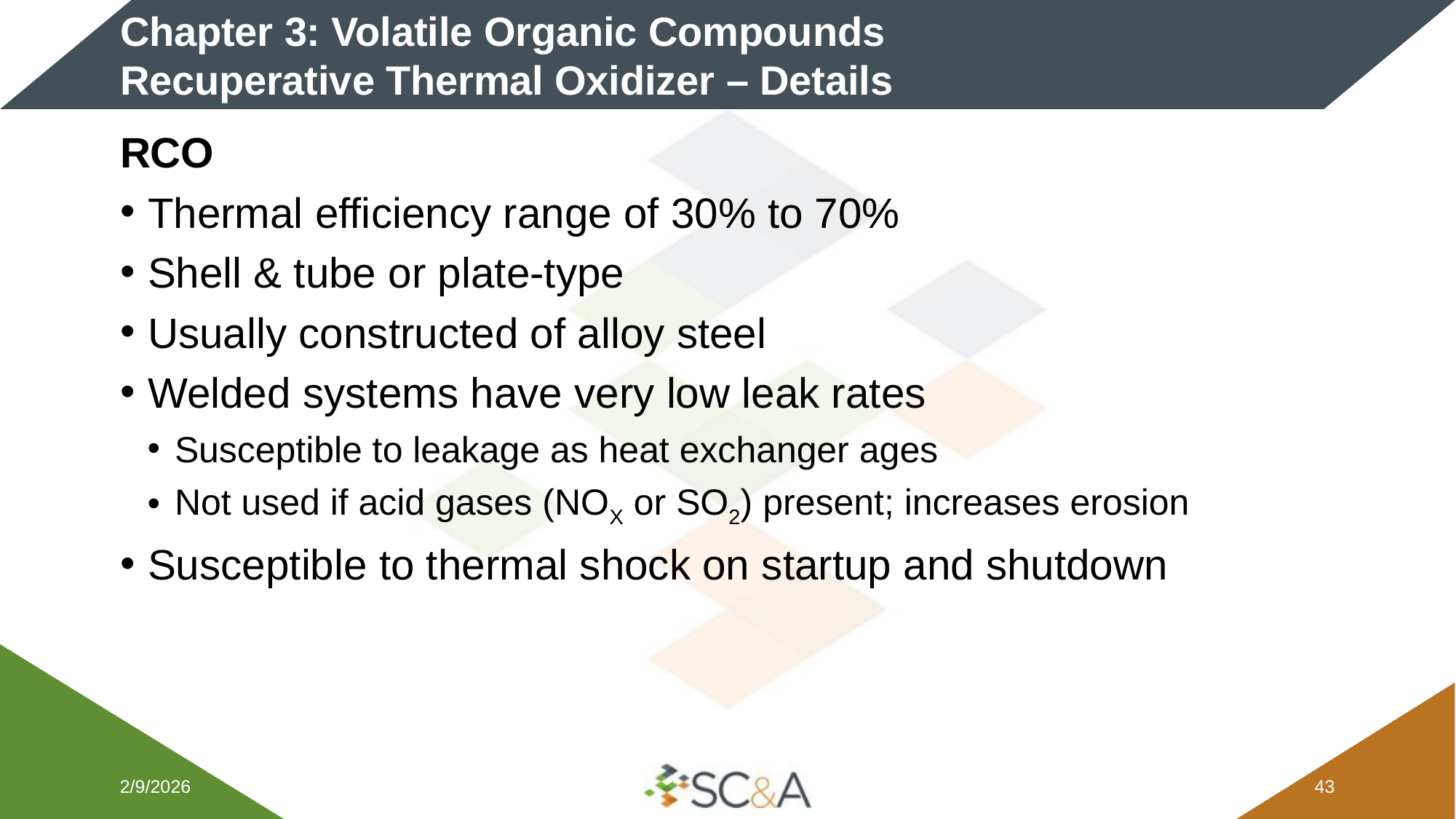

# Chapter 3: Volatile Organic Compounds Recuperative Thermal Oxidizer – Details
RCO
Thermal efficiency range of 30% to 70%
Shell & tube or plate-type
Usually constructed of alloy steel
Welded systems have very low leak rates
Susceptible to leakage as heat exchanger ages
Not used if acid gases (NOX or SO2) present; increases erosion
Susceptible to thermal shock on startup and shutdown
2/9/2026
43